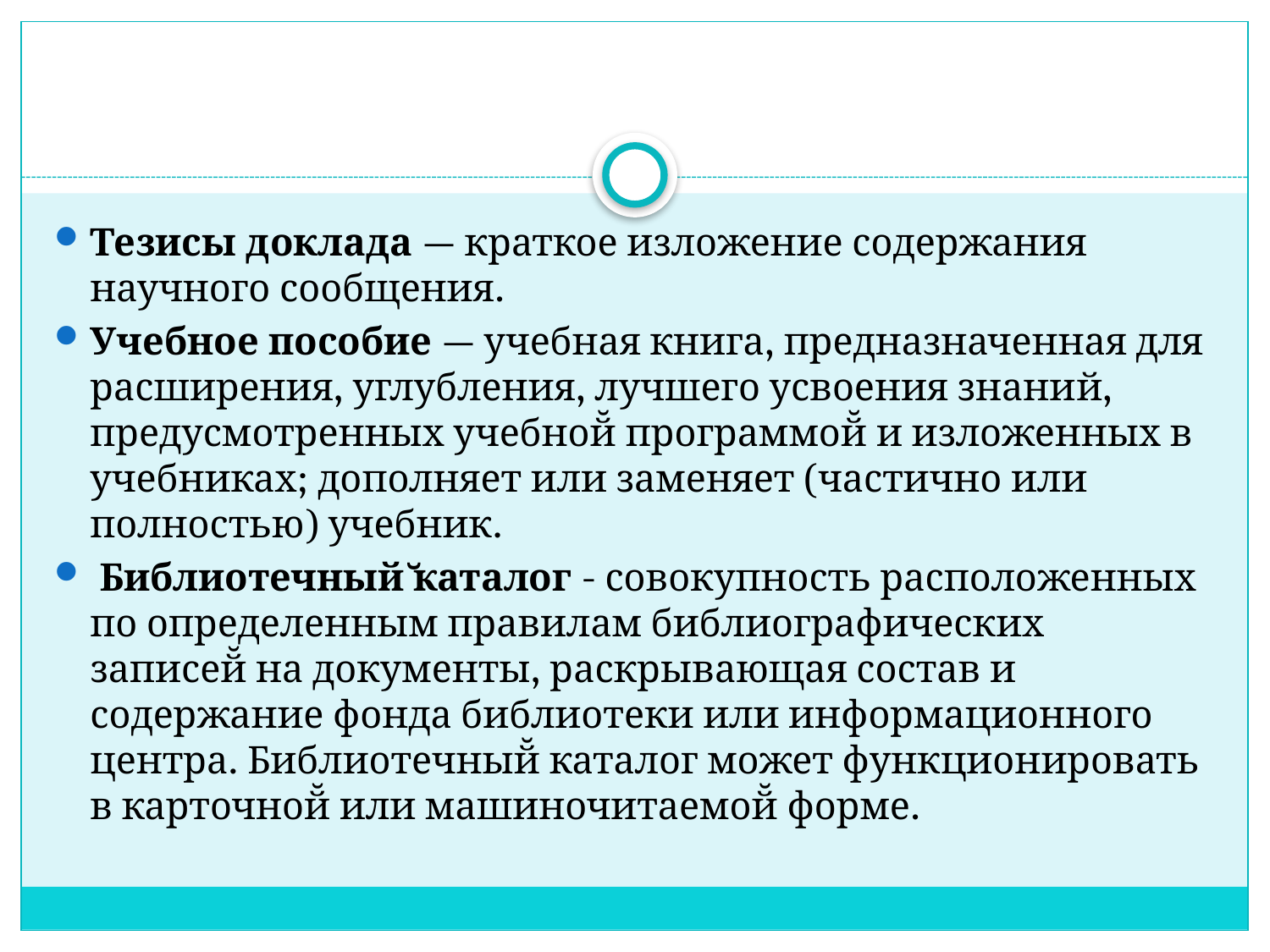

#
Тезисы доклада — краткое изложение содержания научного сообщения.
Учебное пособие — учебная книга, предназначенная для расширения, углубления, лучшего усвоения знаний, предусмотренных учебной̆ программой̆ и изложенных в учебниках; дополняет или заменяет (частично или полностью) учебник.
 Библиотечный ̆каталог - совокупность расположенных по определенным правилам библиографических записей̆ на документы, раскрывающая состав и содержание фонда библиотеки или информационного центра. Библиотечный̆ каталог может функционировать в карточной̆ или машиночитаемой̆ форме.